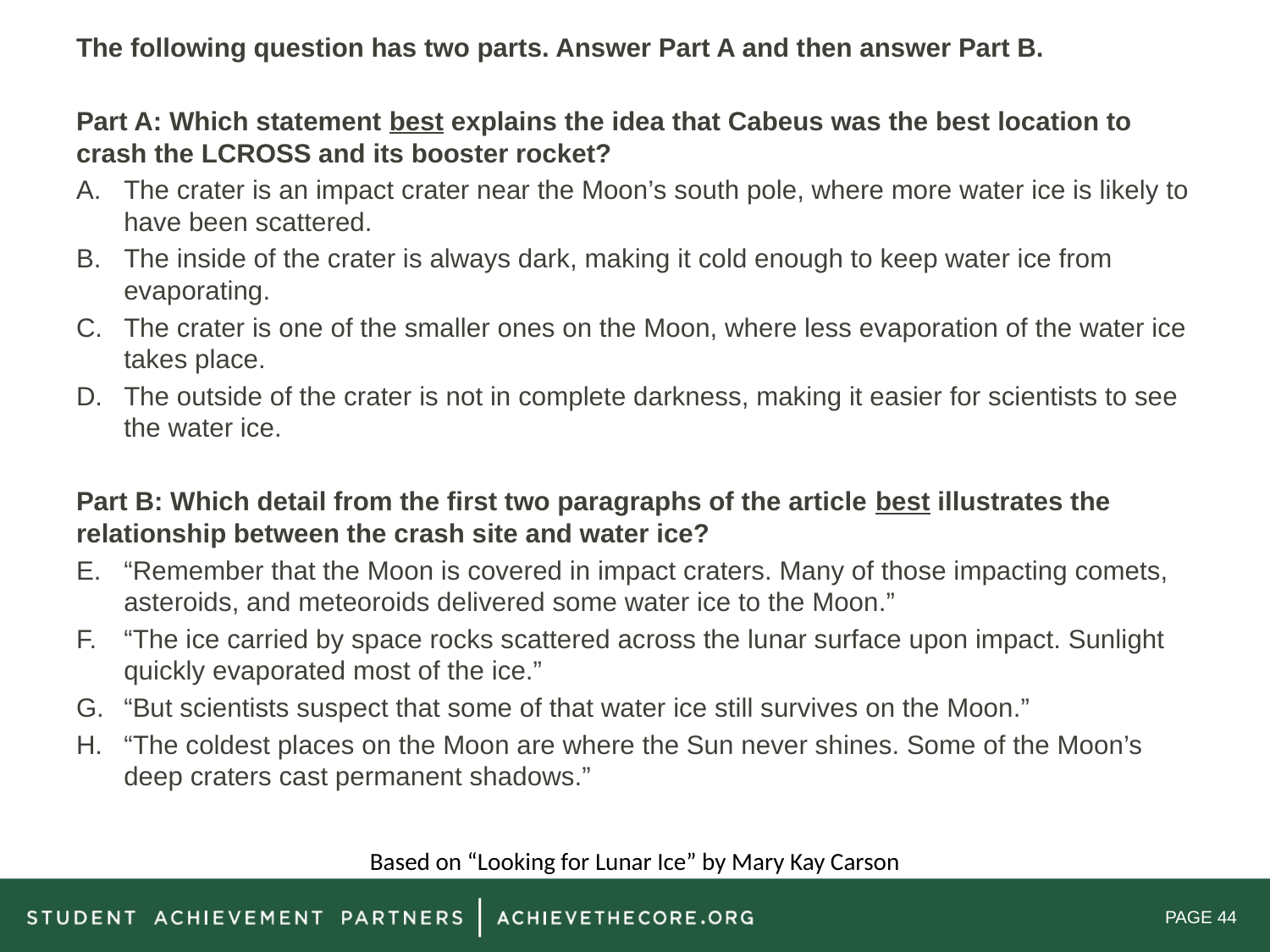

The following question has two parts. Answer Part A and then answer Part B.

Part A: Which statement best explains the idea that Cabeus was the best location to crash the LCROSS and its booster rocket?
The crater is an impact crater near the Moon’s south pole, where more water ice is likely to have been scattered.
The inside of the crater is always dark, making it cold enough to keep water ice from evaporating.
The crater is one of the smaller ones on the Moon, where less evaporation of the water ice takes place.
The outside of the crater is not in complete darkness, making it easier for scientists to see the water ice.

Part B: Which detail from the first two paragraphs of the article best illustrates the relationship between the crash site and water ice?
“Remember that the Moon is covered in impact craters. Many of those impacting comets, asteroids, and meteoroids delivered some water ice to the Moon.”
“The ice carried by space rocks scattered across the lunar surface upon impact. Sunlight quickly evaporated most of the ice.”
“But scientists suspect that some of that water ice still survives on the Moon.”
“The coldest places on the Moon are where the Sun never shines. Some of the Moon’s deep craters cast permanent shadows.”
Based on “Looking for Lunar Ice” by Mary Kay Carson